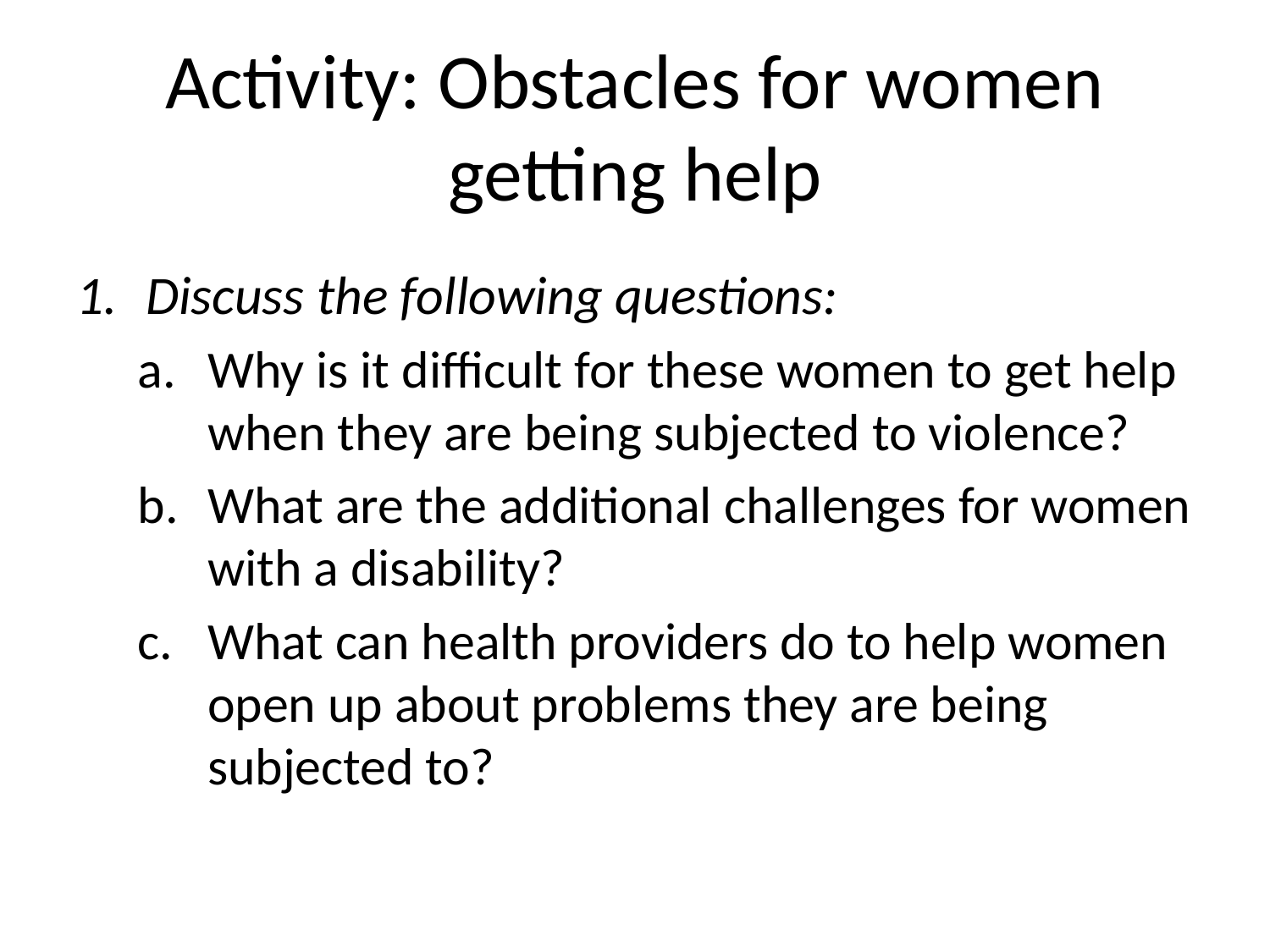

# Activity: Obstacles for women getting help
Discuss the following questions:
Why is it difficult for these women to get help when they are being subjected to violence?
What are the additional challenges for women with a disability?
What can health providers do to help women open up about problems they are being subjected to?